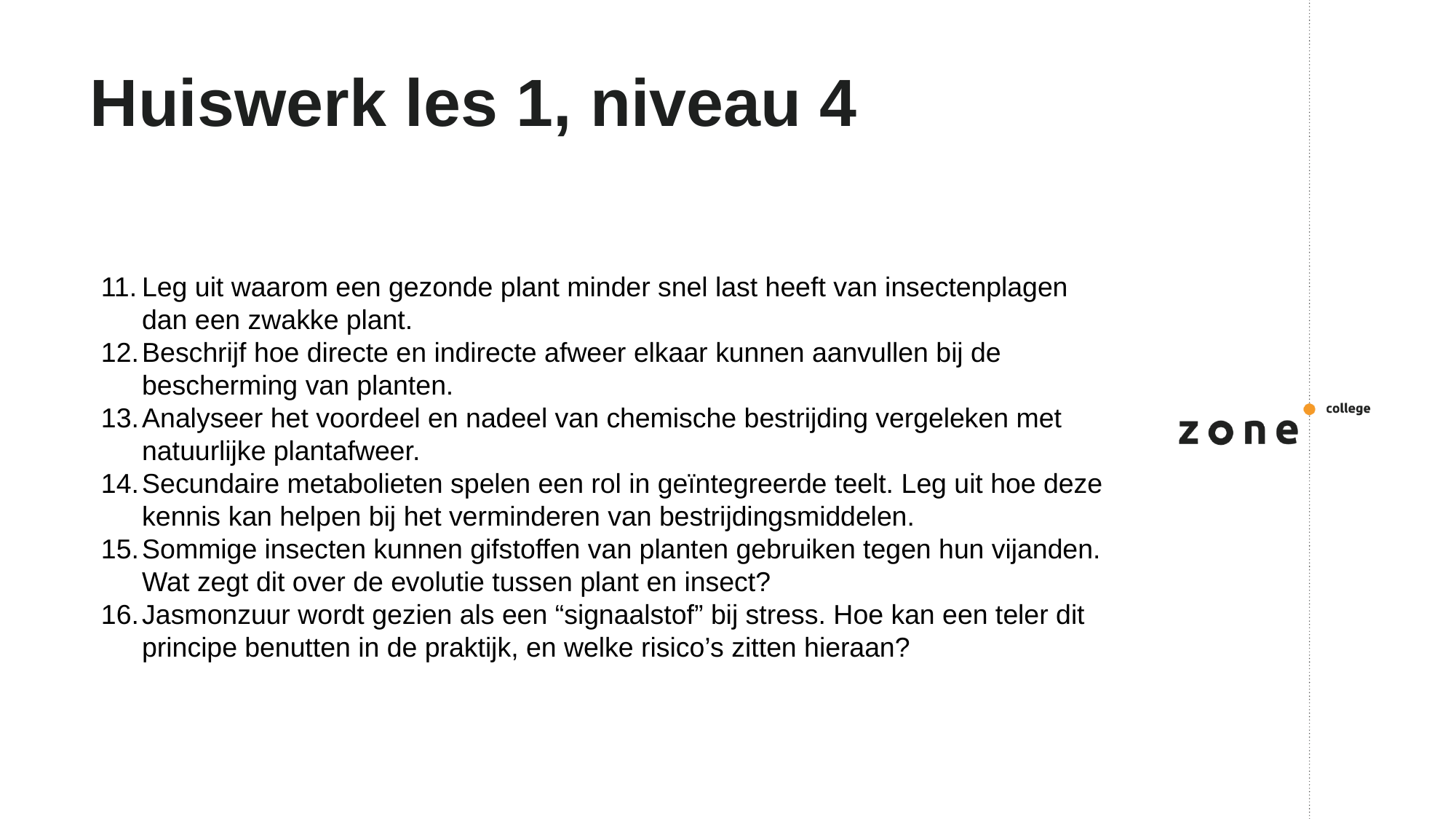

# Huiswerk les 1, niveau 4
Leg uit waarom een gezonde plant minder snel last heeft van insectenplagen dan een zwakke plant.
Beschrijf hoe directe en indirecte afweer elkaar kunnen aanvullen bij de bescherming van planten.
Analyseer het voordeel en nadeel van chemische bestrijding vergeleken met natuurlijke plantafweer.
Secundaire metabolieten spelen een rol in geïntegreerde teelt. Leg uit hoe deze kennis kan helpen bij het verminderen van bestrijdingsmiddelen.
Sommige insecten kunnen gifstoffen van planten gebruiken tegen hun vijanden. Wat zegt dit over de evolutie tussen plant en insect?
Jasmonzuur wordt gezien als een “signaalstof” bij stress. Hoe kan een teler dit principe benutten in de praktijk, en welke risico’s zitten hieraan?